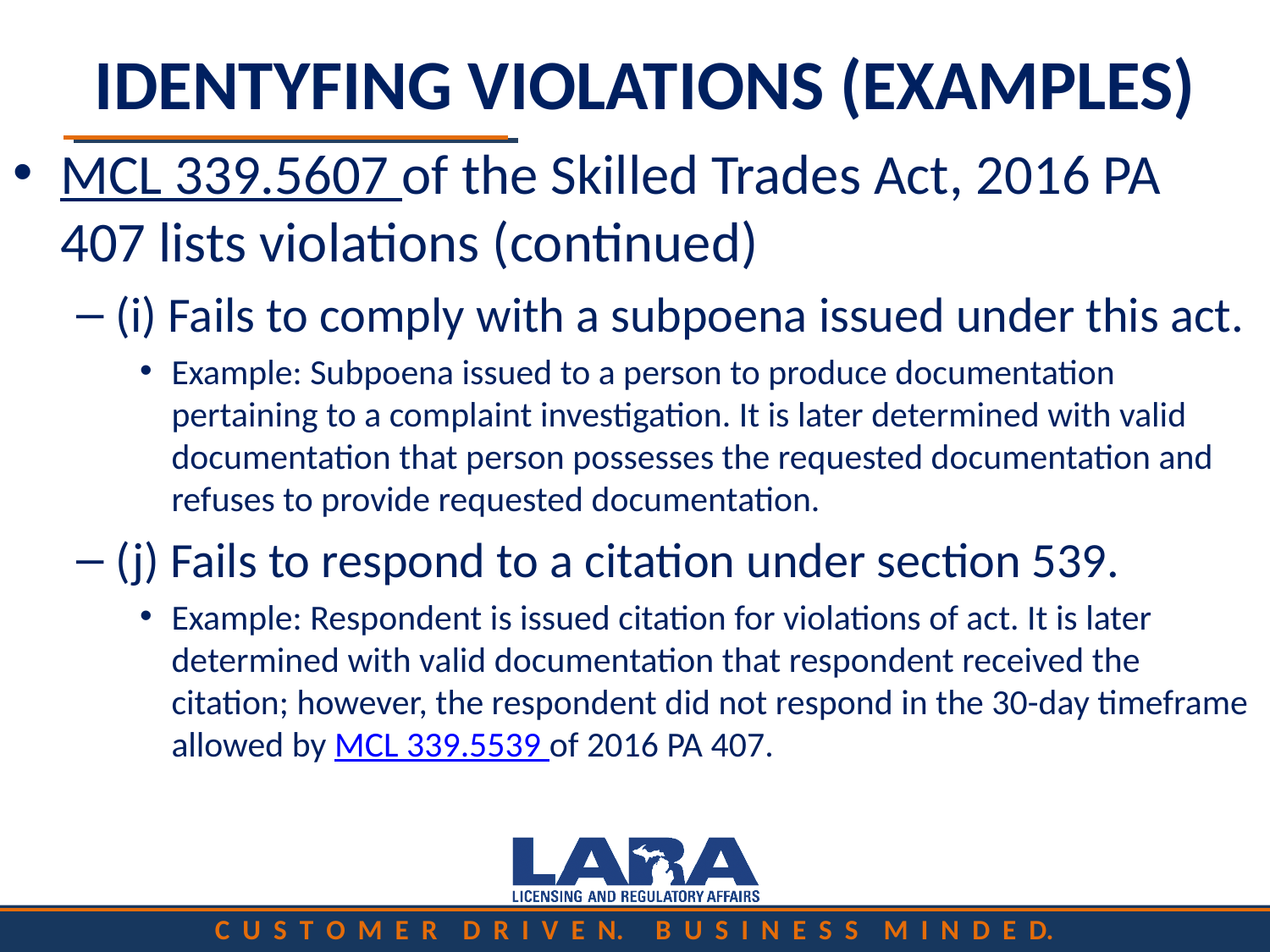

# IDENTYFING VIOLATIONS (EXAMPLES)
MCL 339.5607 of the Skilled Trades Act, 2016 PA 407 lists violations (continued)
(i) Fails to comply with a subpoena issued under this act.
Example: Subpoena issued to a person to produce documentation pertaining to a complaint investigation. It is later determined with valid documentation that person possesses the requested documentation and refuses to provide requested documentation.
(j) Fails to respond to a citation under section 539.
Example: Respondent is issued citation for violations of act. It is later determined with valid documentation that respondent received the citation; however, the respondent did not respond in the 30-day timeframe allowed by MCL 339.5539 of 2016 PA 407.